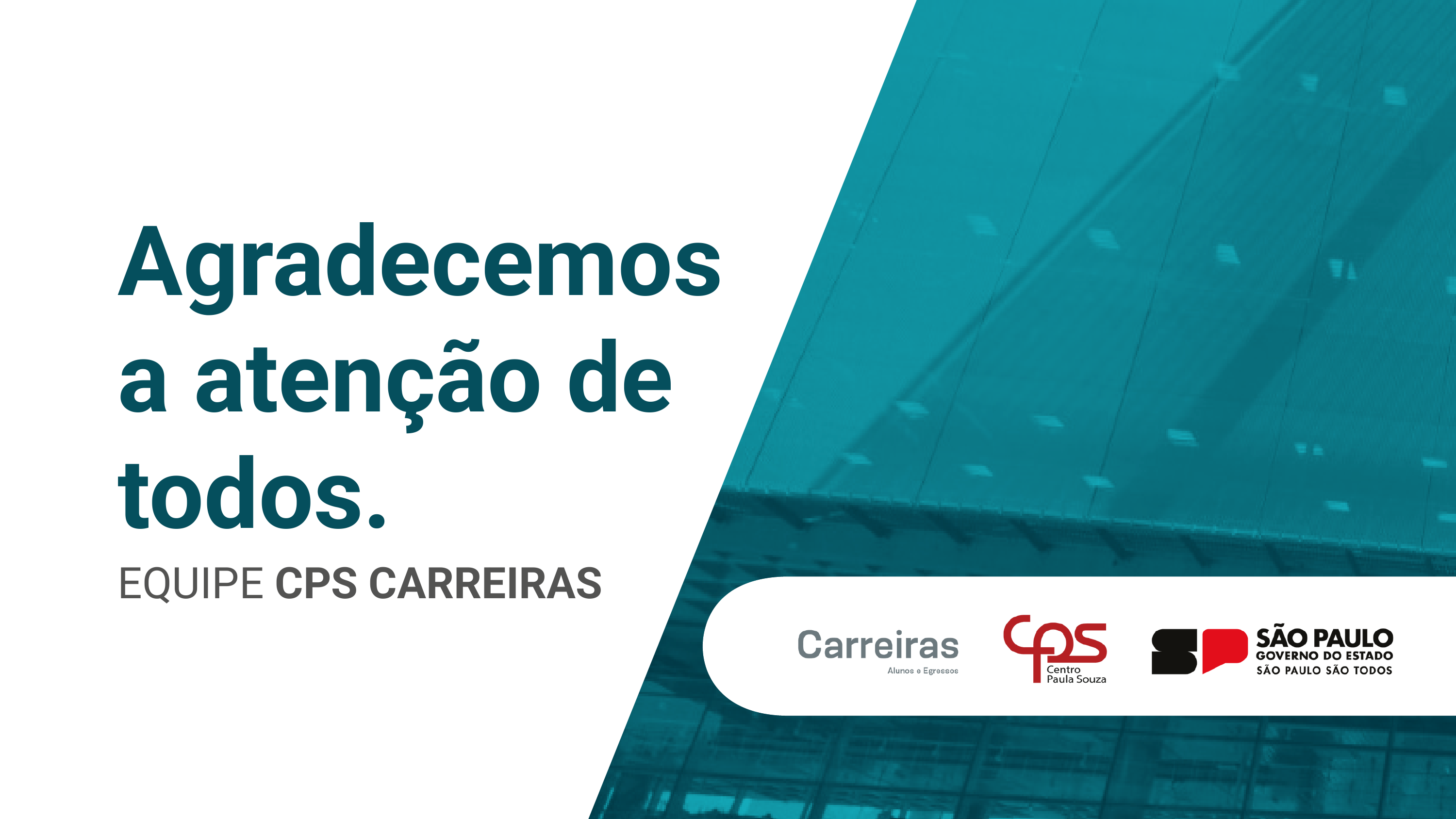

Agradecemos a atenção de todos.
EQUIPE CPS CARREIRAS